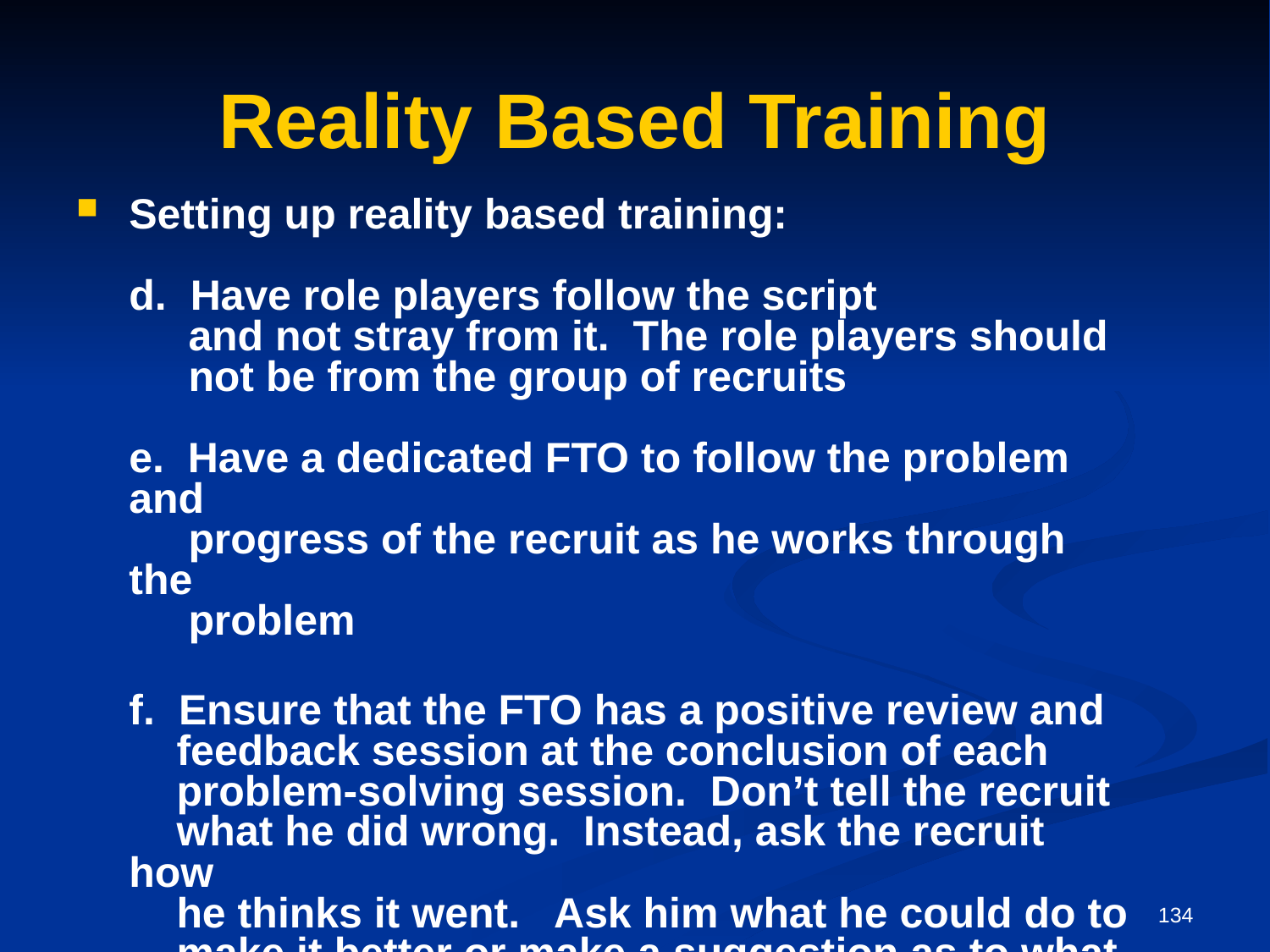

# Reality Based Training
Setting up reality based training:

	d.  Have role players follow the script
	     and not stray from it.  The role players should
	     not be from the group of recruits

	e.  Have a dedicated FTO to follow the problem and
	     progress of the recruit as he works through the
	     problem

	f.  Ensure that the FTO has a positive review and
	    feedback session at the conclusion of each
	    problem-solving session.  Don’t tell the recruit
	    what he did wrong.  Instead, ask the recruit how
	    he thinks it went.   Ask him what he could do to
	    make it better or make a suggestion as to what
	    the recruit may try to make it better.  Have the
	    recruit tell you what he did and what he saw

134